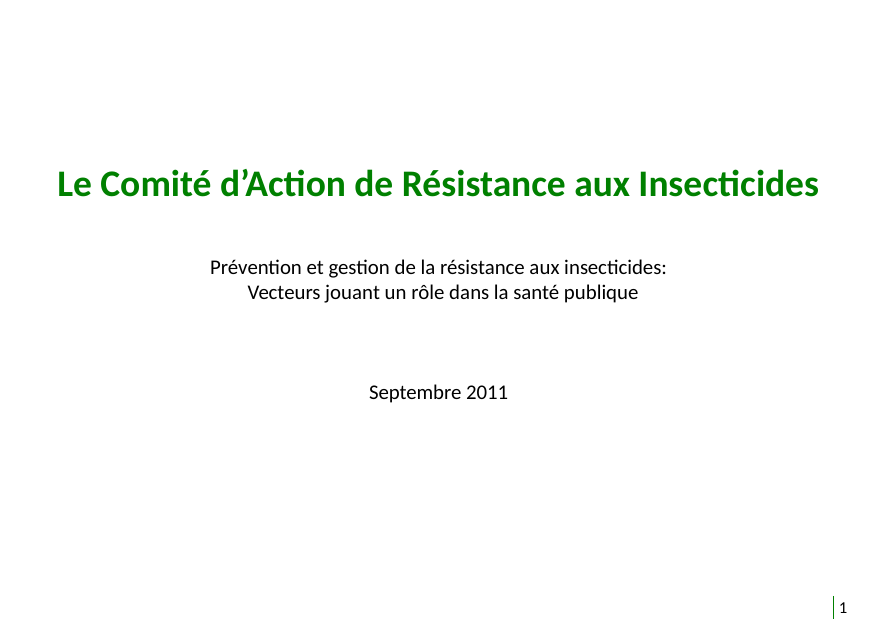

Le Comité d’Action de Résistance aux Insecticides

Prévention et gestion de la résistance aux insecticides:
  Vecteurs jouant un rôle dans la santé publique

Septembre 2011

1